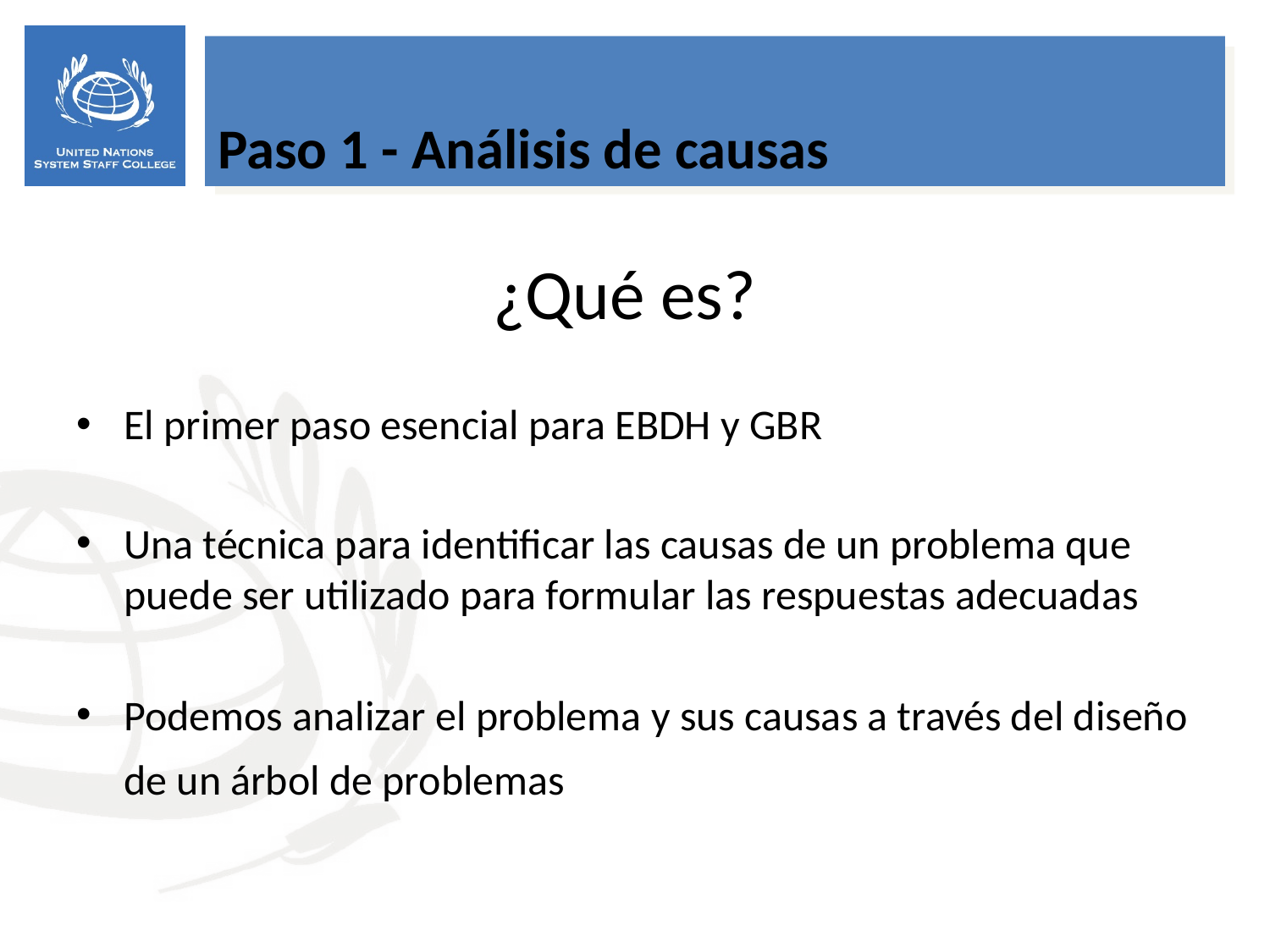

Paso 1 - Análisis de causas
¿Qué es?
El primer paso esencial para EBDH y GBR

Una técnica para identificar las causas de un problema que puede ser utilizado para formular las respuestas adecuadas

Podemos analizar el problema y sus causas a través del diseño de un árbol de problemas